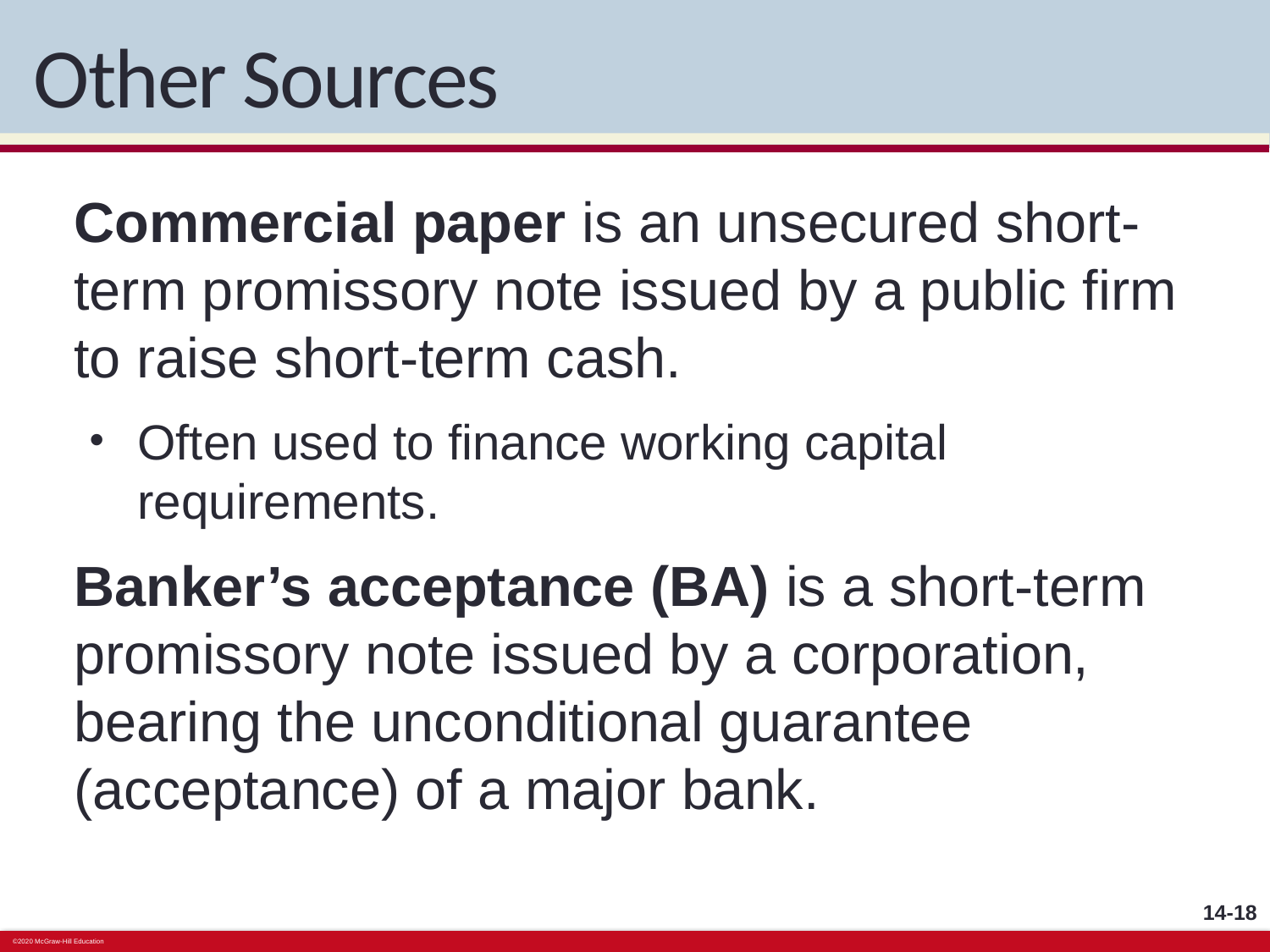

# Other Sources
Commercial paper is an unsecured short-term promissory note issued by a public firm to raise short-term cash.
Often used to finance working capital requirements.
Banker’s acceptance (BA) is a short-term promissory note issued by a corporation, bearing the unconditional guarantee (acceptance) of a major bank.